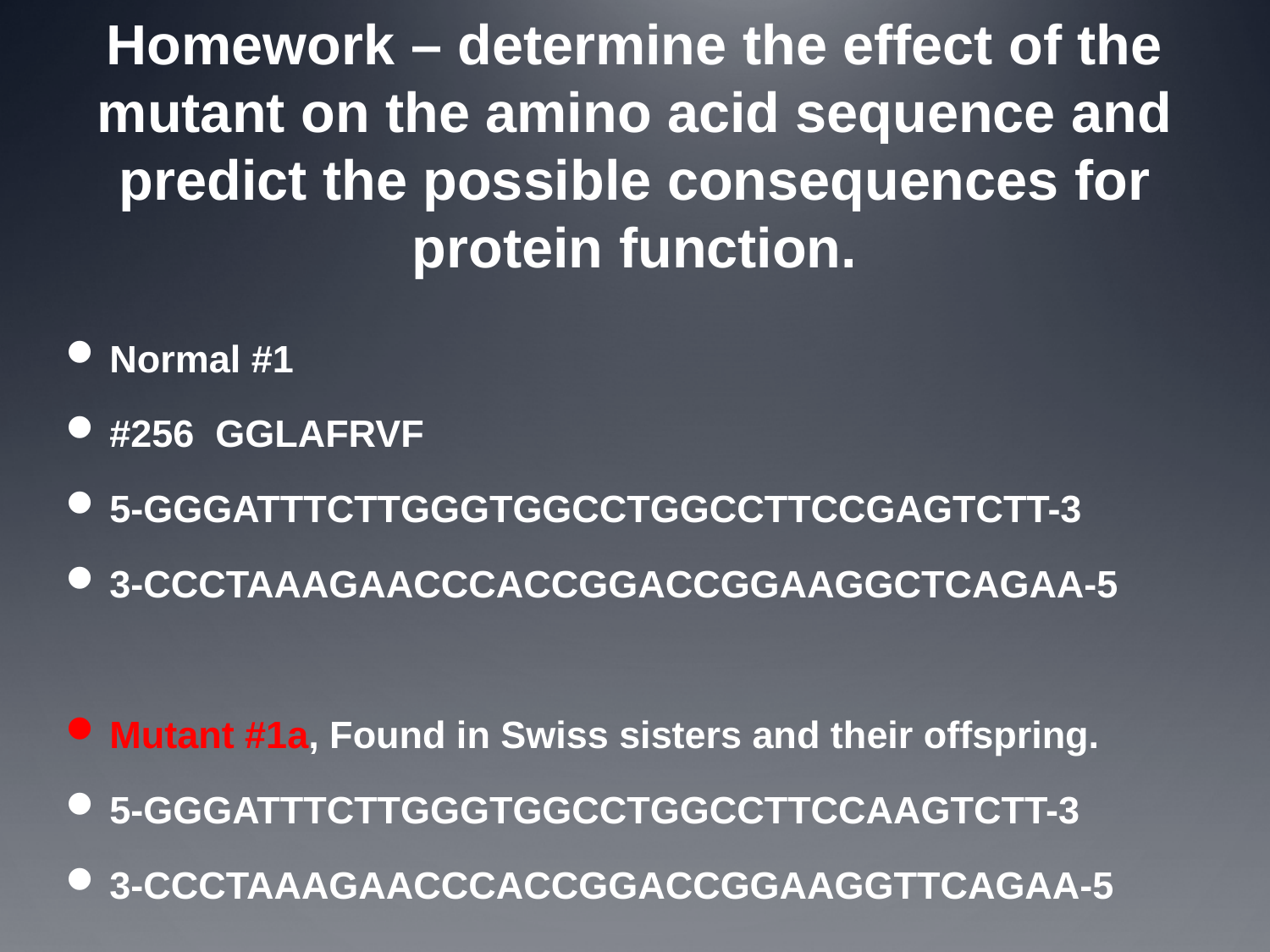

Homework – determine the effect of the mutant on the amino acid sequence and predict the possible consequences for protein function.
Normal #1
#256  GGLAFRVF
5-GGGATTTCTTGGGTGGCCTGGCCTTCCGAGTCTT-3
3-CCCTAAAGAACCCACCGGACCGGAAGGCTCAGAA-5

Mutant #1a, Found in Swiss sisters and their offspring.
5-GGGATTTCTTGGGTGGCCTGGCCTTCCAAGTCTT-3
3-CCCTAAAGAACCCACCGGACCGGAAGGTTCAGAA-5